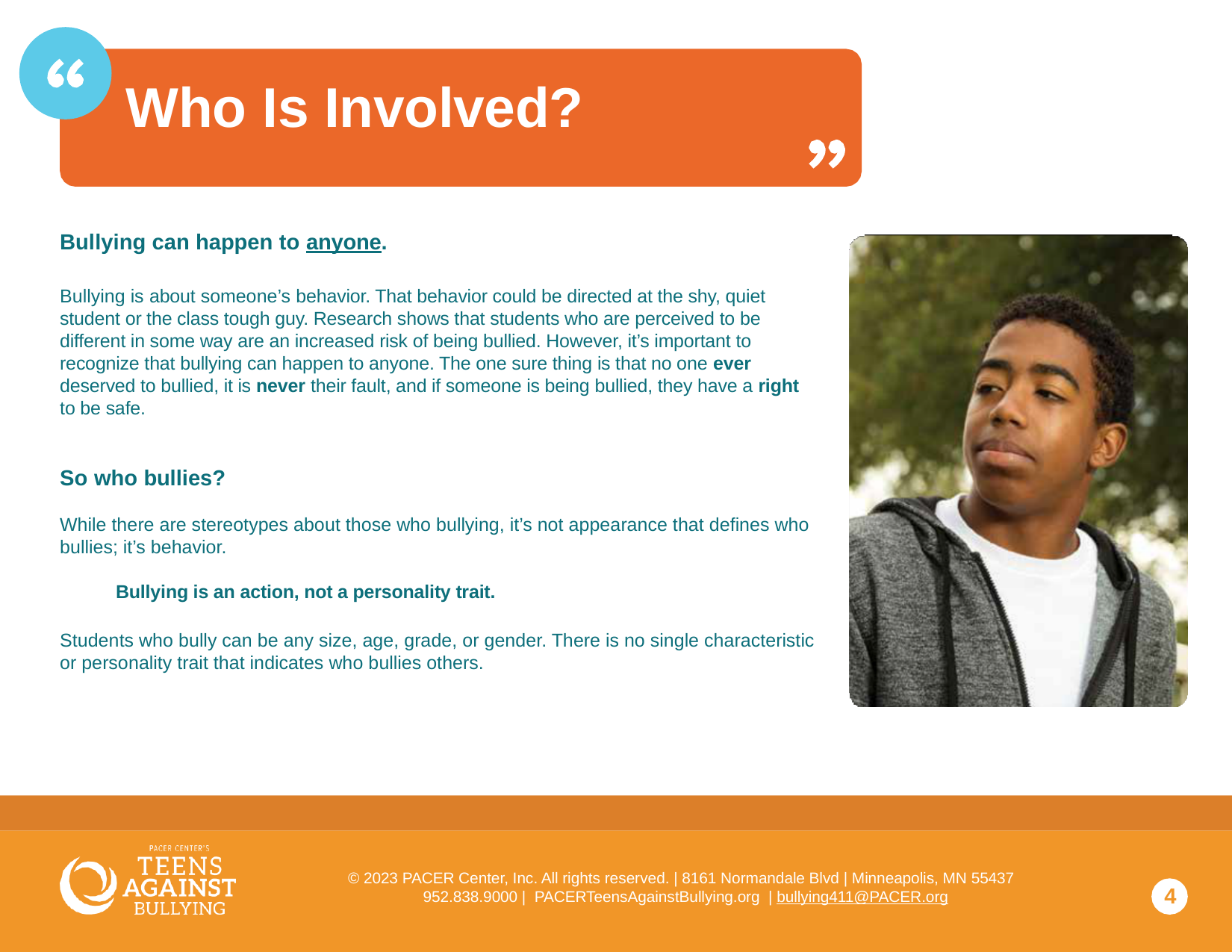

# Who Is Involved?

Bullying can happen to anyone.

Bullying is about someone’s behavior. That behavior could be directed at the shy, quiet student or the class tough guy. Research shows that students who are perceived to be different in some way are an increased risk of being bullied. However, it’s important to recognize that bullying can happen to anyone. The one sure thing is that no one ever deserved to bullied, it is never their fault, and if someone is being bullied, they have a right to be safe.

So who bullies?

While there are stereotypes about those who bullying, it’s not appearance that defines who bullies; it’s behavior.

Bullying is an action, not a personality trait.

Students who bully can be any size, age, grade, or gender. There is no single characteristic or personality trait that indicates who bullies others.

© 2023 PACER Center, Inc. All rights reserved. | 8161 Normandale Blvd | Minneapolis, MN 55437  952.838.9000 |  PACERTeensAgainstBullying.org  | bullying411@PACER.org

4